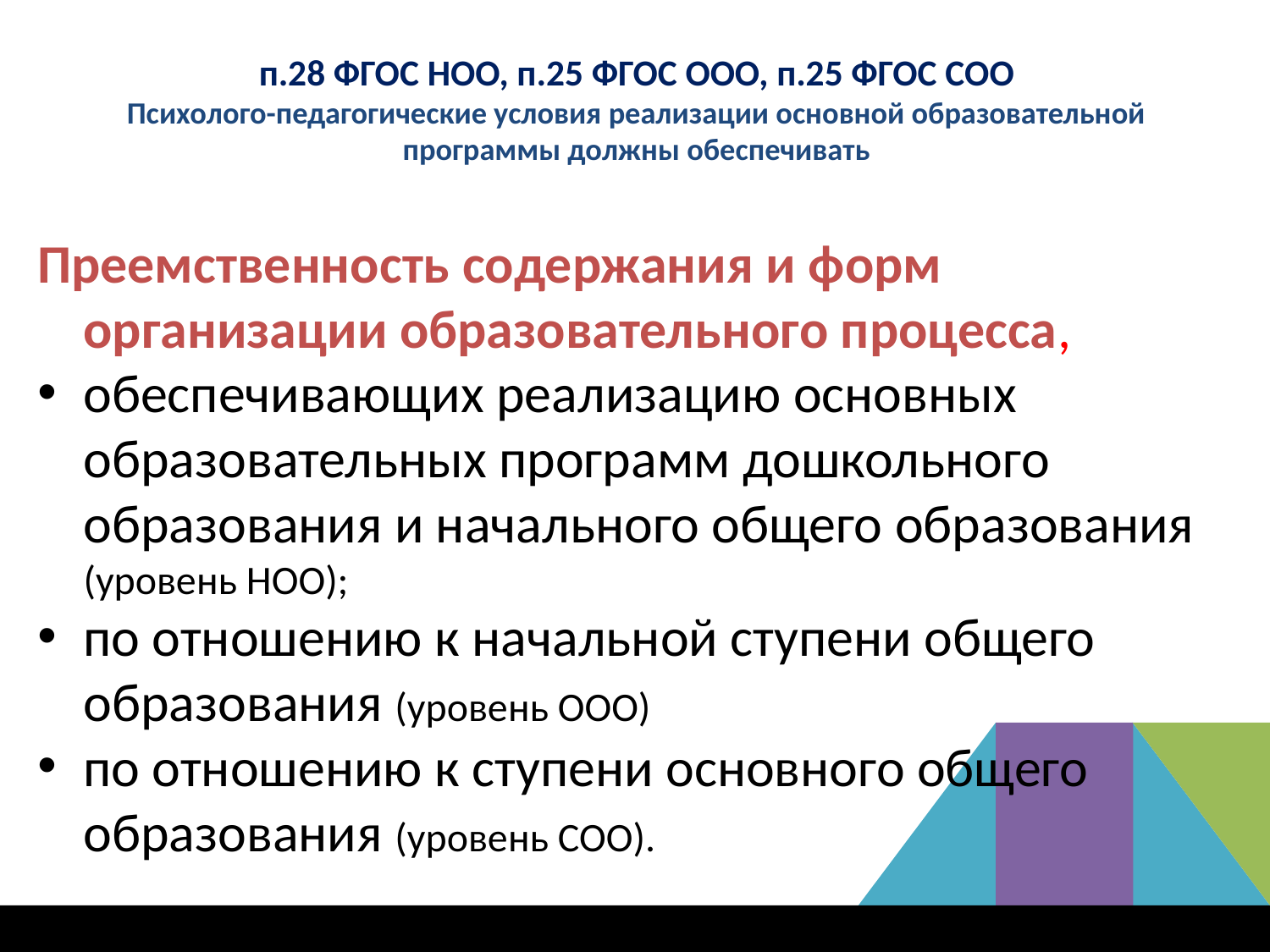

# п.28 ФГОС НОО, п.25 ФГОС ООО, п.25 ФГОС СОО Психолого-педагогические условия реализации основной образовательной программы должны обеспечивать
Преемственность содержания и форм организации образовательного процесса,
обеспечивающих реализацию основных образовательных программ дошкольного образования и начального общего образования (уровень НОО);
по отношению к начальной ступени общего образования (уровень ООО)
по отношению к ступени основного общего образования (уровень СОО).